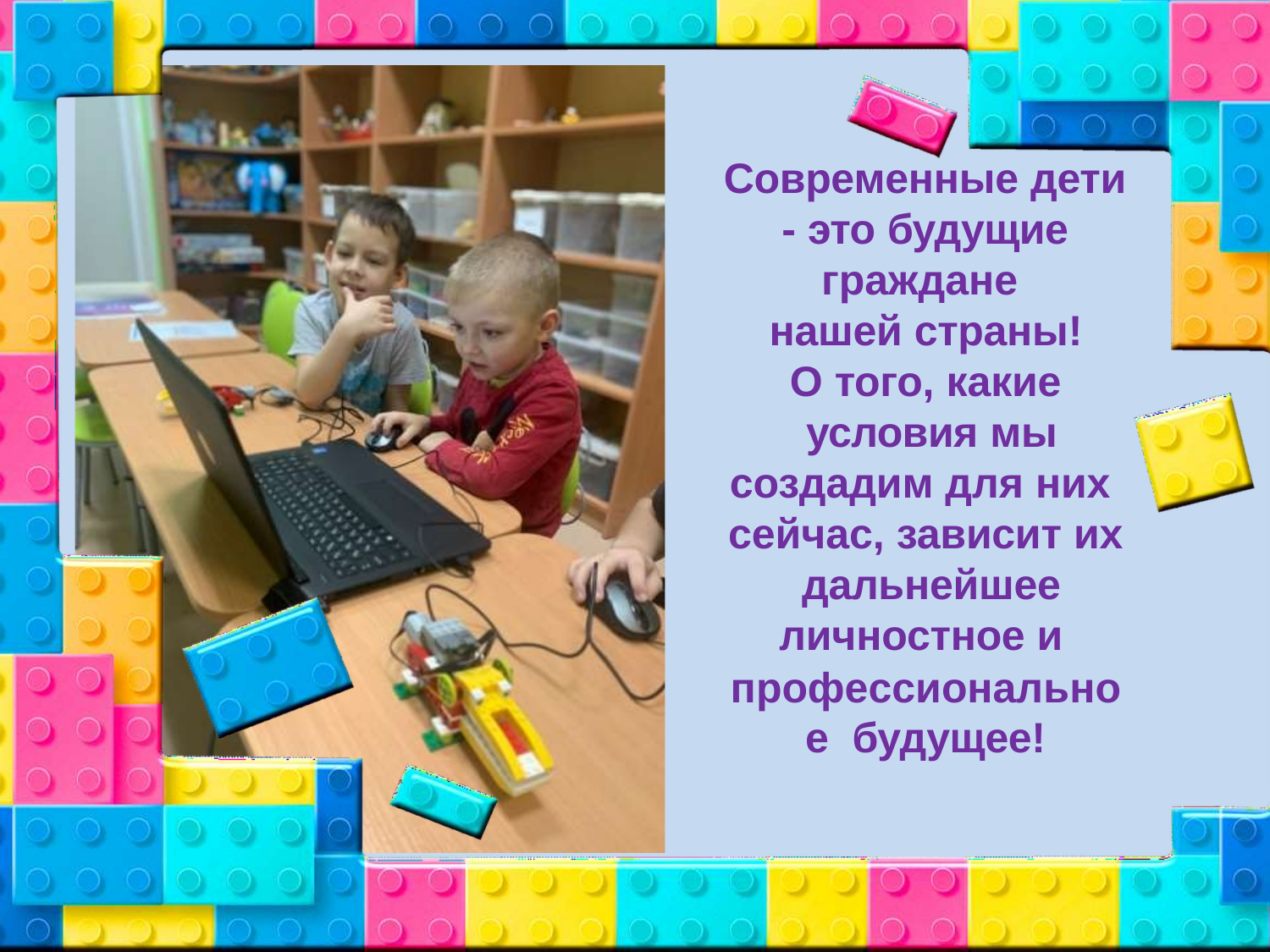

Современные дети
- это будущие
граждане  нашей страны!
О того, какие  условия мы
создадим для них  сейчас, зависит их  дальнейшее
личностное и
профессиональное  будущее!